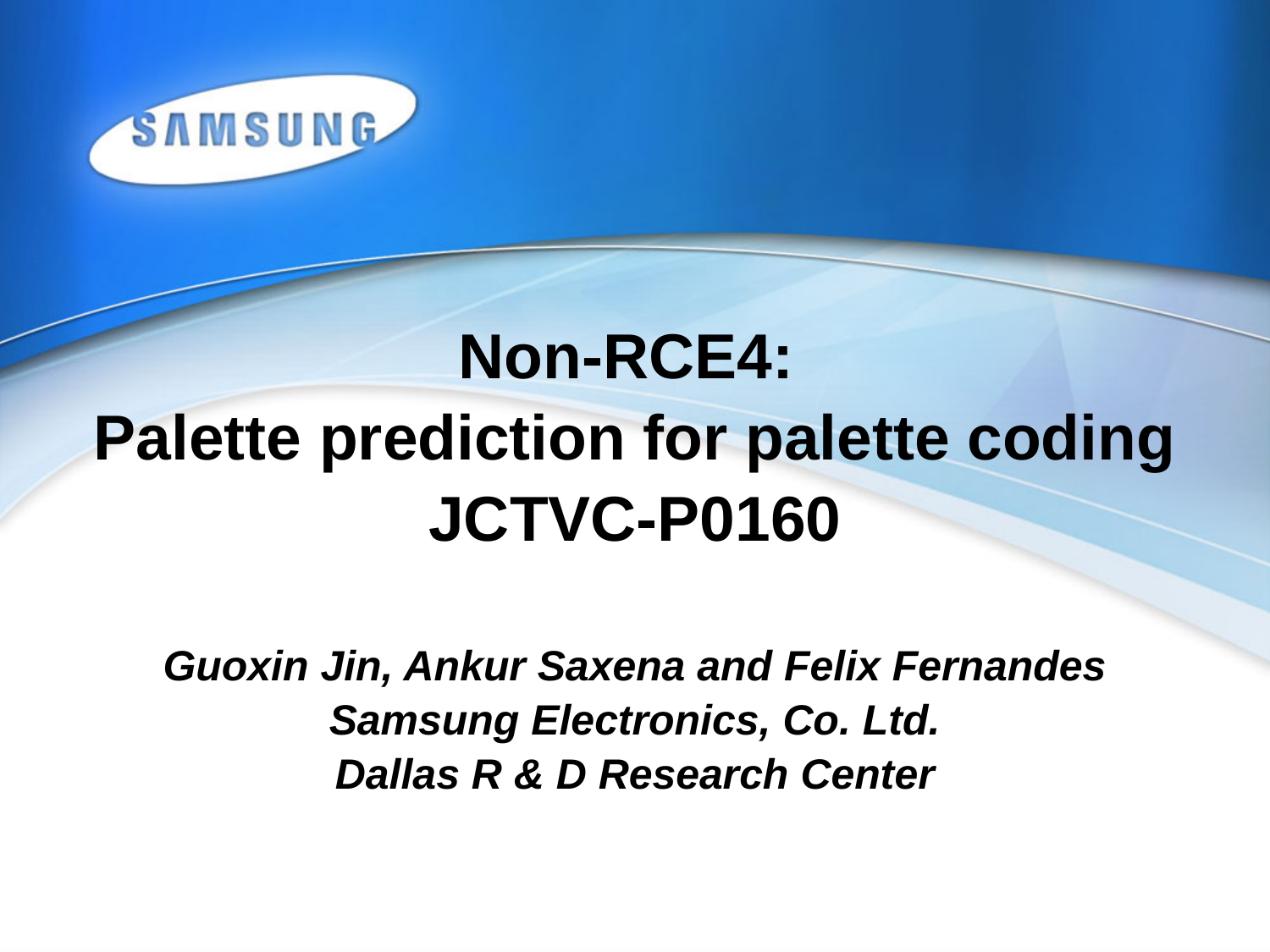

Non-RCE4:
Palette prediction for palette coding
JCTVC-P0160

Guoxin Jin, Ankur Saxena and Felix Fernandes
Samsung Electronics, Co. Ltd.
Dallas R & D Research Center